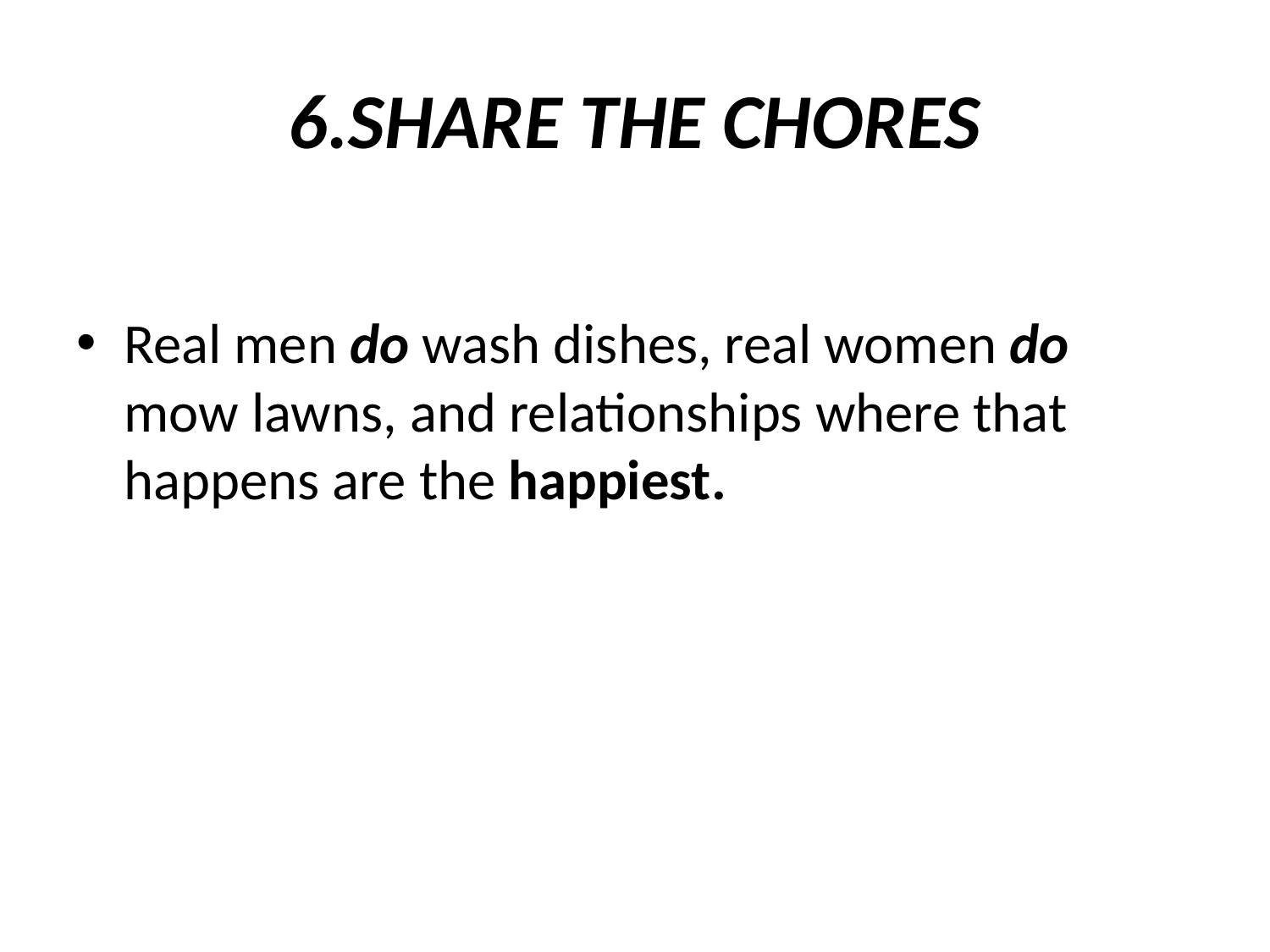

# 6.SHARE THE CHORES

Real men do wash dishes, real women do mow lawns, and relationships where that happens are the happiest.